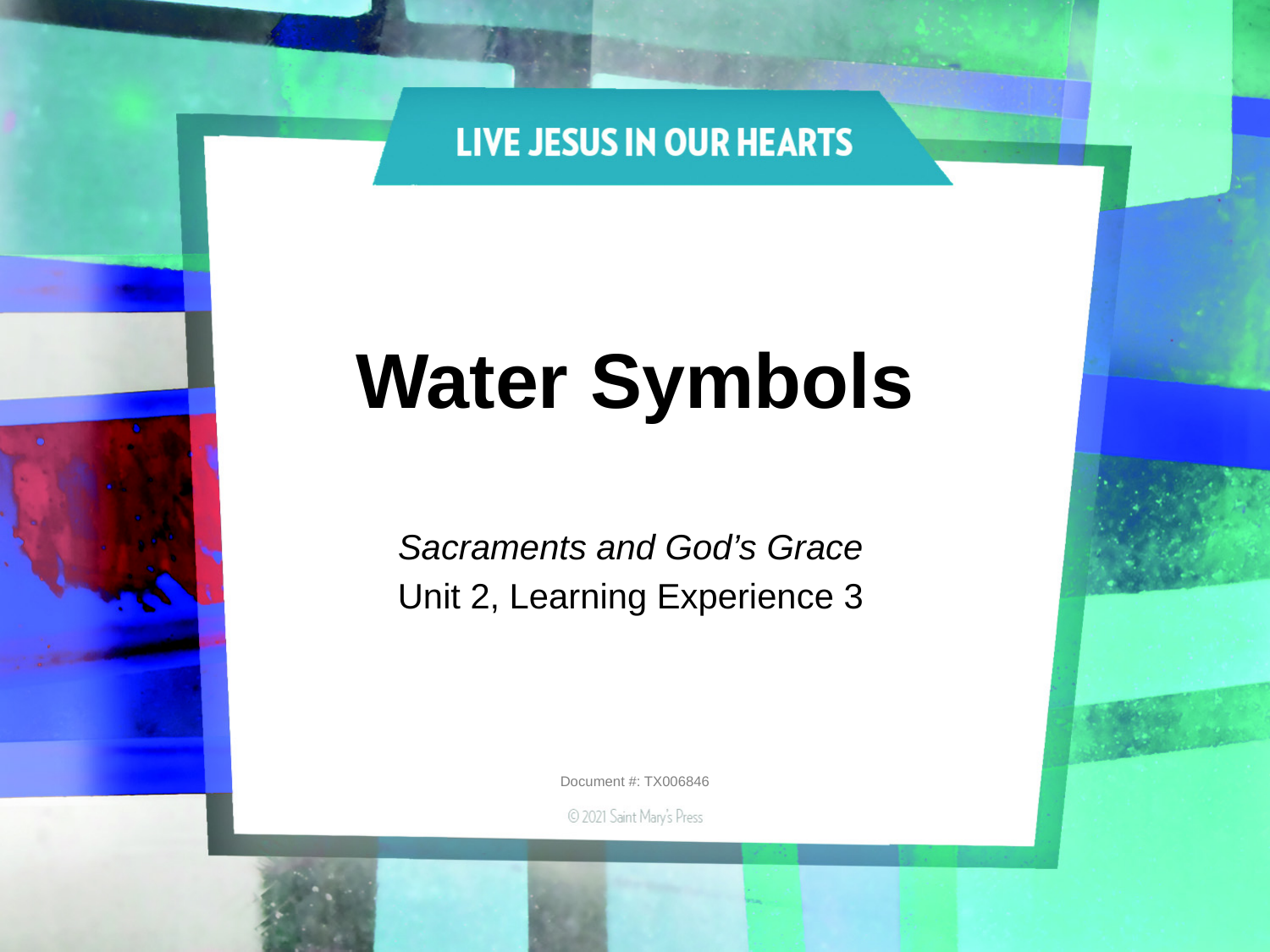

# Water Symbols
Sacraments and God’s Grace
Unit 2, Learning Experience 3
Document #: TX006846